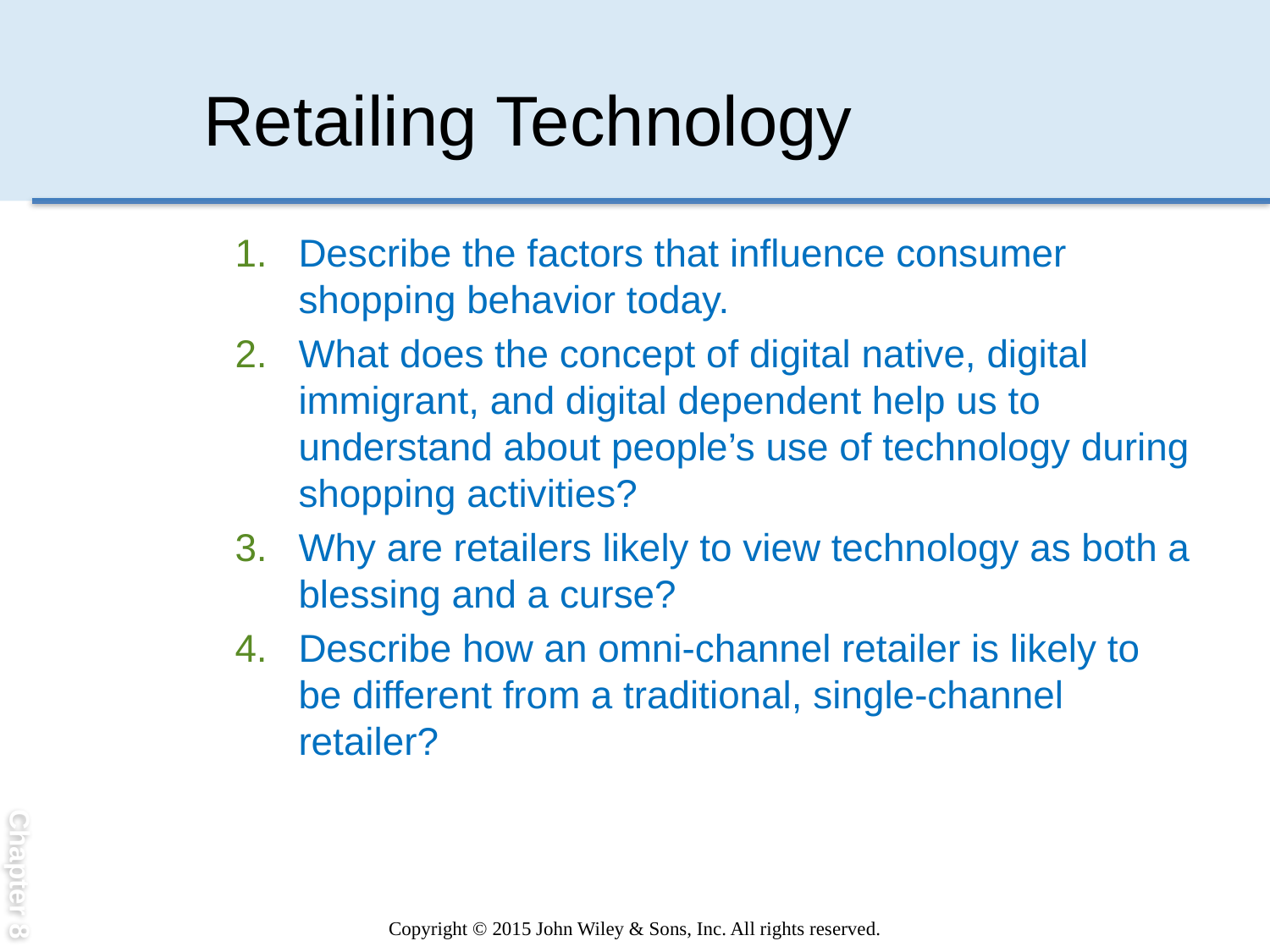

Chapter 8
# Retailing Technology
Describe the factors that influence consumer shopping behavior today.
What does the concept of digital native, digital immigrant, and digital dependent help us to understand about people’s use of technology during shopping activities?
Why are retailers likely to view technology as both a blessing and a curse?
Describe how an omni-channel retailer is likely to be different from a traditional, single-channel retailer?